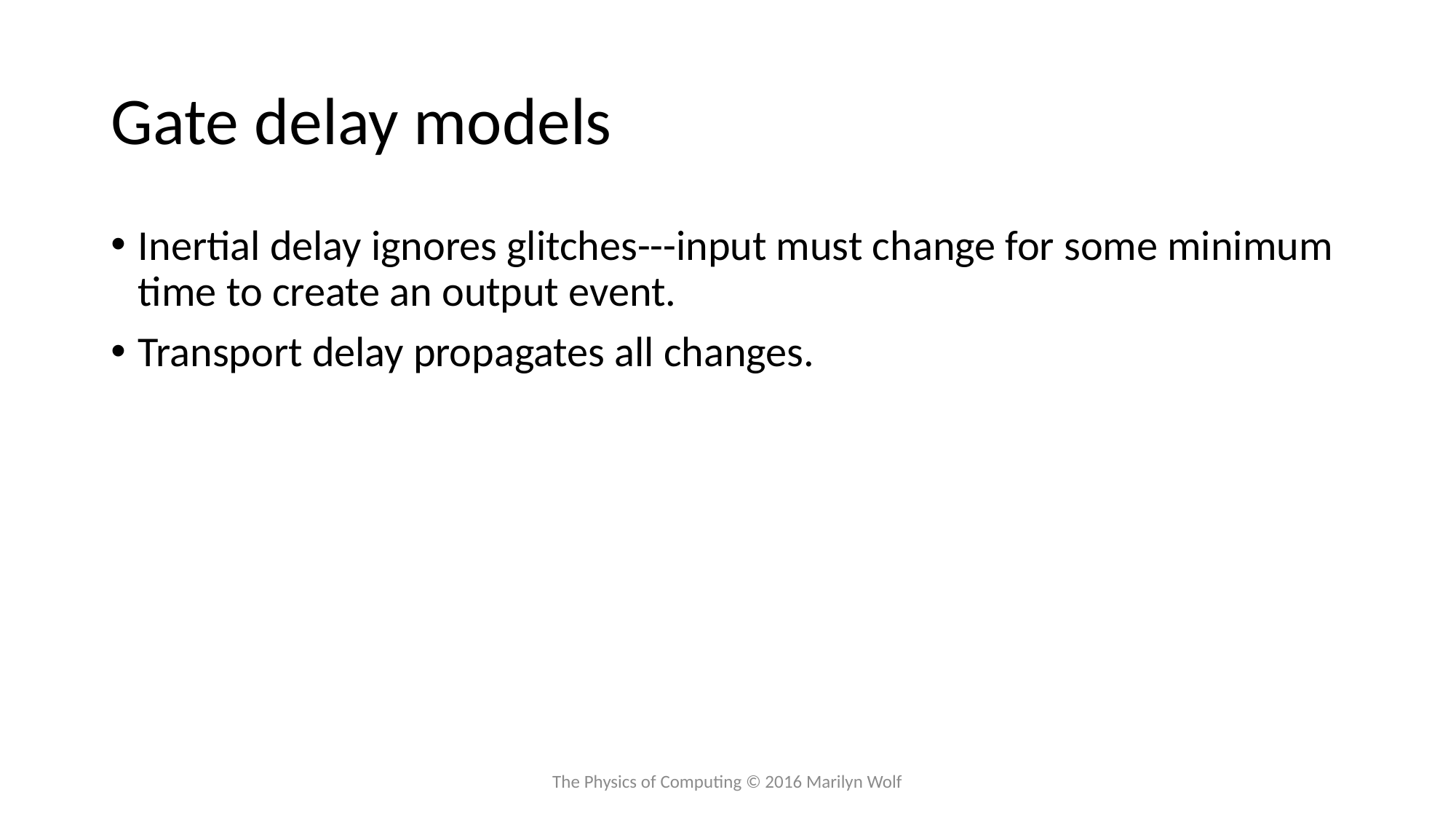

# Gate delay models
Inertial delay ignores glitches---input must change for some minimum time to create an output event.
Transport delay propagates all changes.
The Physics of Computing © 2016 Marilyn Wolf